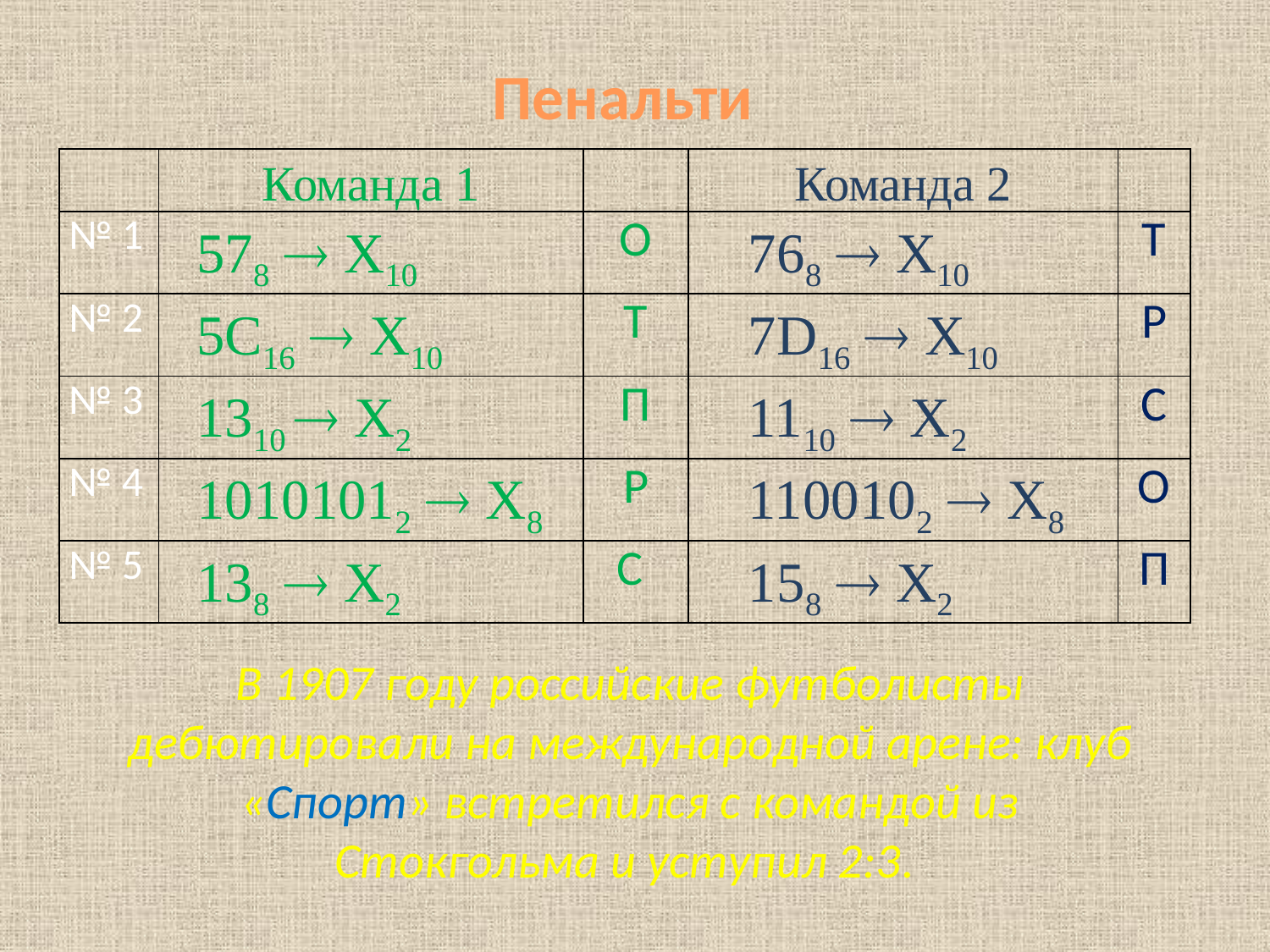

Пенальти
|  | Команда 1 |  | Команда 2 |  |
| --- | --- | --- | --- | --- |
| № 1 | 578 → Х10 | О | 768 → Х10 | Т |
| № 2 | 5C16 → X10 | Т | 7D16 → X10 | Р |
| № 3 | 1310 → Х2 | П | 1110 → Х2 | С |
| № 4 | 10101012 → Х8 | Р | 1100102 → Х8 | О |
| № 5 | 138 → Х2 | С | 158 → Х2 | П |
В 1907 году российские футболисты дебютировали на международной арене: клуб «Спорт» встретился с командой из Стокгольма и уступил 2:3.